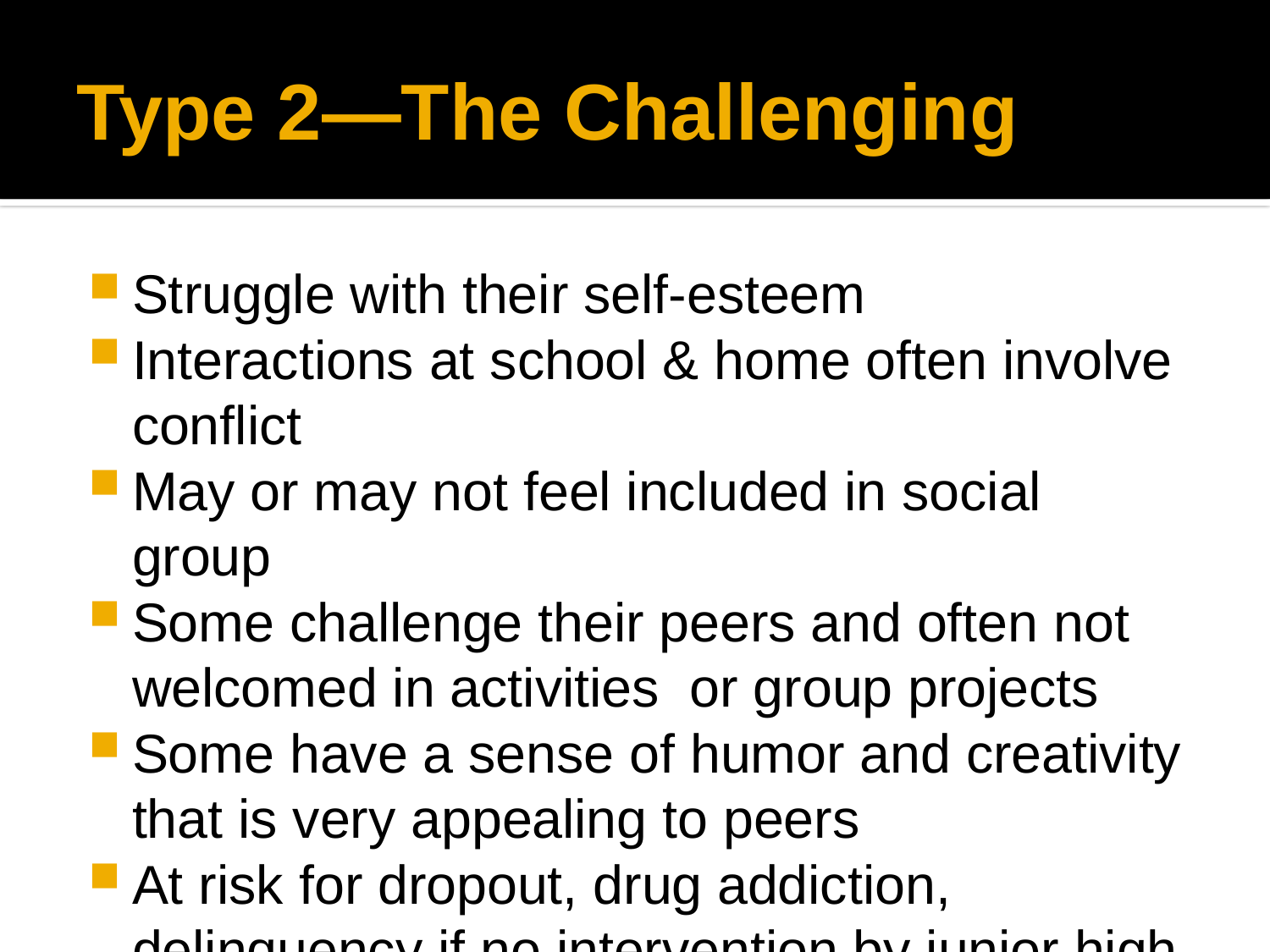

# Type 2—The Challenging
Struggle with their self-esteem
Interactions at school & home often involve conflict
May or may not feel included in social group
Some challenge their peers and often not welcomed in activities  or group projects
Some have a sense of humor and creativity that is very appealing to peers
At risk for dropout, drug addiction, delinquency if no intervention by junior high